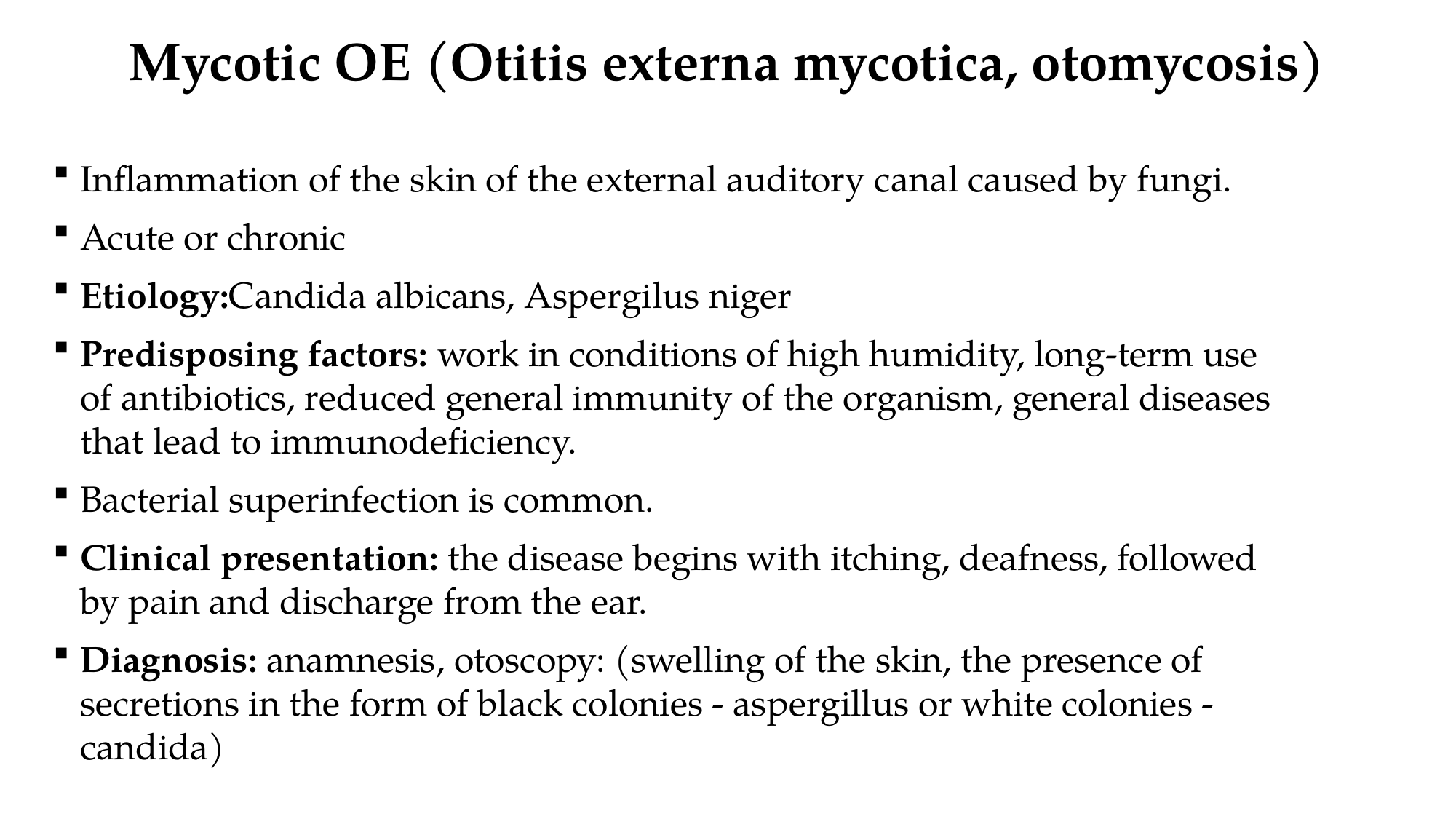

Mycotic OE (Otitis externa mycotica, otomycosis)
Inflammation of the skin of the external auditory canal caused by fungi.

Acute or chronic

Etiology:Candida albicans, Aspergilus niger

Predisposing factors: work in conditions of high humidity, long-term use of antibiotics, reduced general immunity of the organism, general diseases that lead to immunodeficiency.

Bacterial superinfection is common.

Clinical presentation: the disease begins with itching, deafness, followed by pain and discharge from the ear.

Diagnosis: anamnesis, otoscopy: (swelling of the skin, the presence of secretions in the form of black colonies - aspergillus or white colonies - candida)